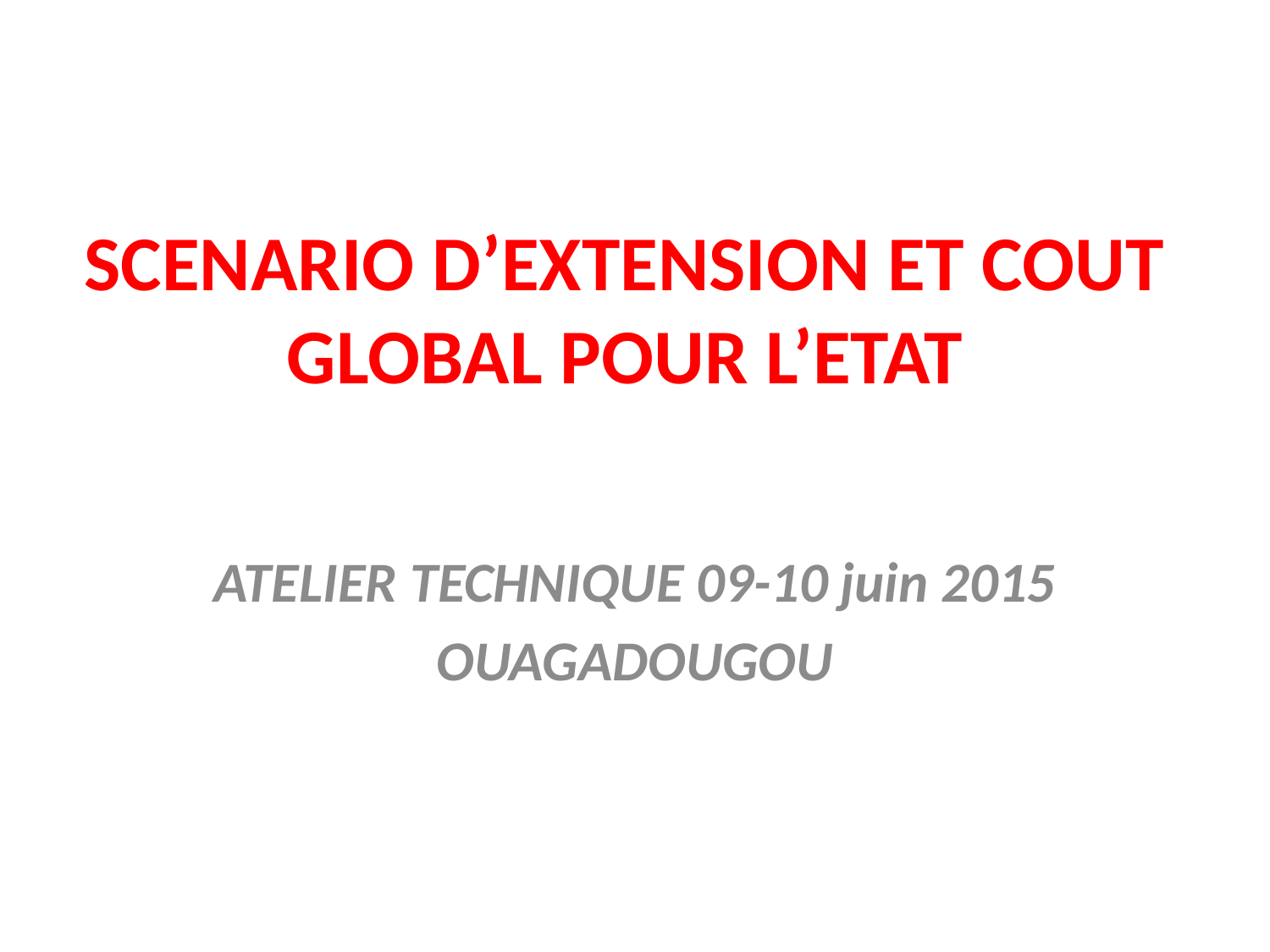

# SCENARIO D’EXTENSION ET COUT GLOBAL POUR L’ETAT
ATELIER TECHNIQUE 09-10 juin 2015
OUAGADOUGOU